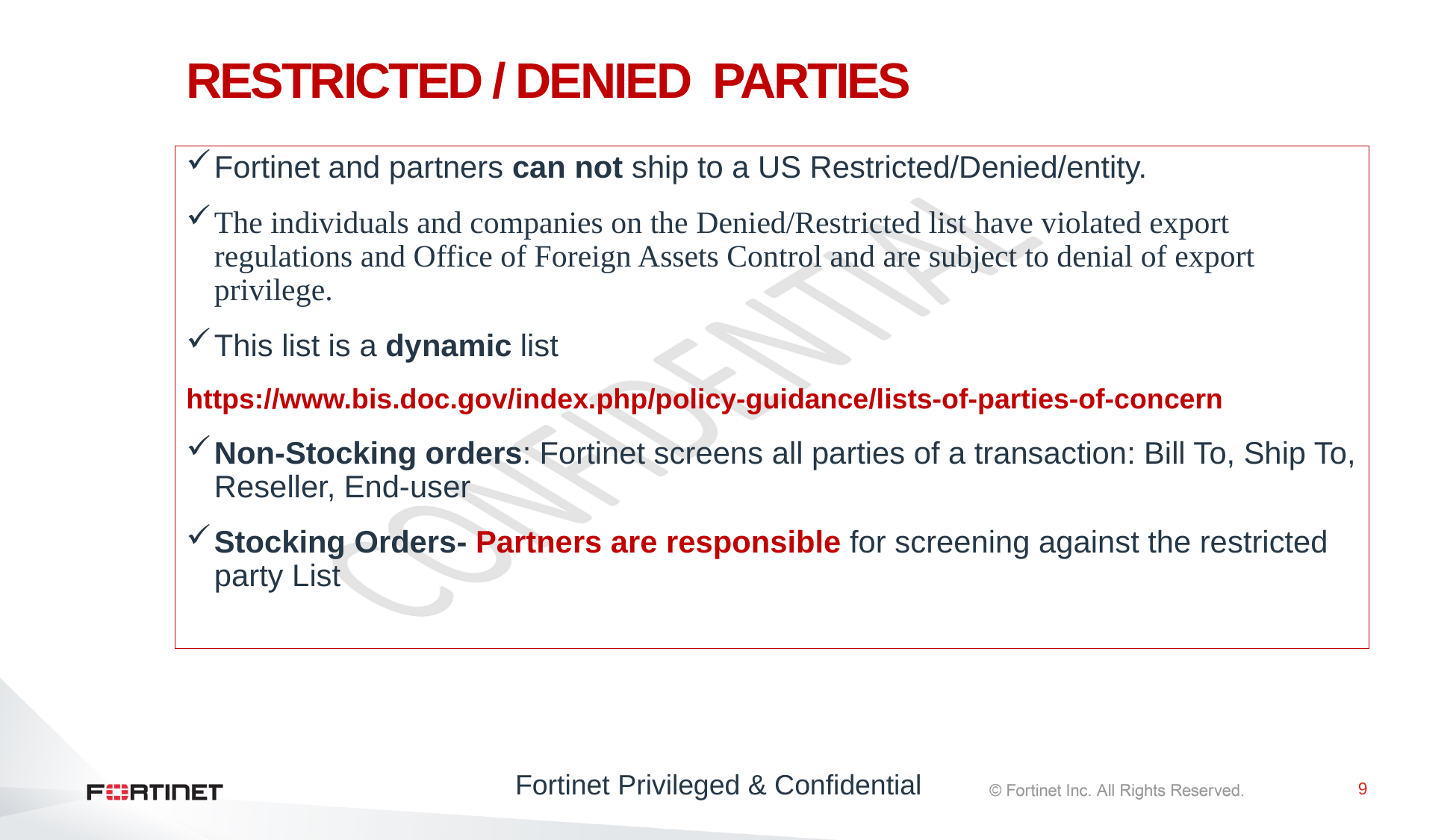

# RESTRICTED / DENIED  PARTIES
Fortinet and partners can not ship to a US Restricted/Denied/entity.
The individuals and companies on the Denied/Restricted list have violated export regulations and Office of Foreign Assets Control and are subject to denial of export privilege.
This list is a dynamic list
https://www.bis.doc.gov/index.php/policy-guidance/lists-of-parties-of-concern
Non-Stocking orders: Fortinet screens all parties of a transaction: Bill To, Ship To, Reseller, End-user
Stocking Orders- Partners are responsible for screening against the restricted party List
Fortinet Privileged & Confidential